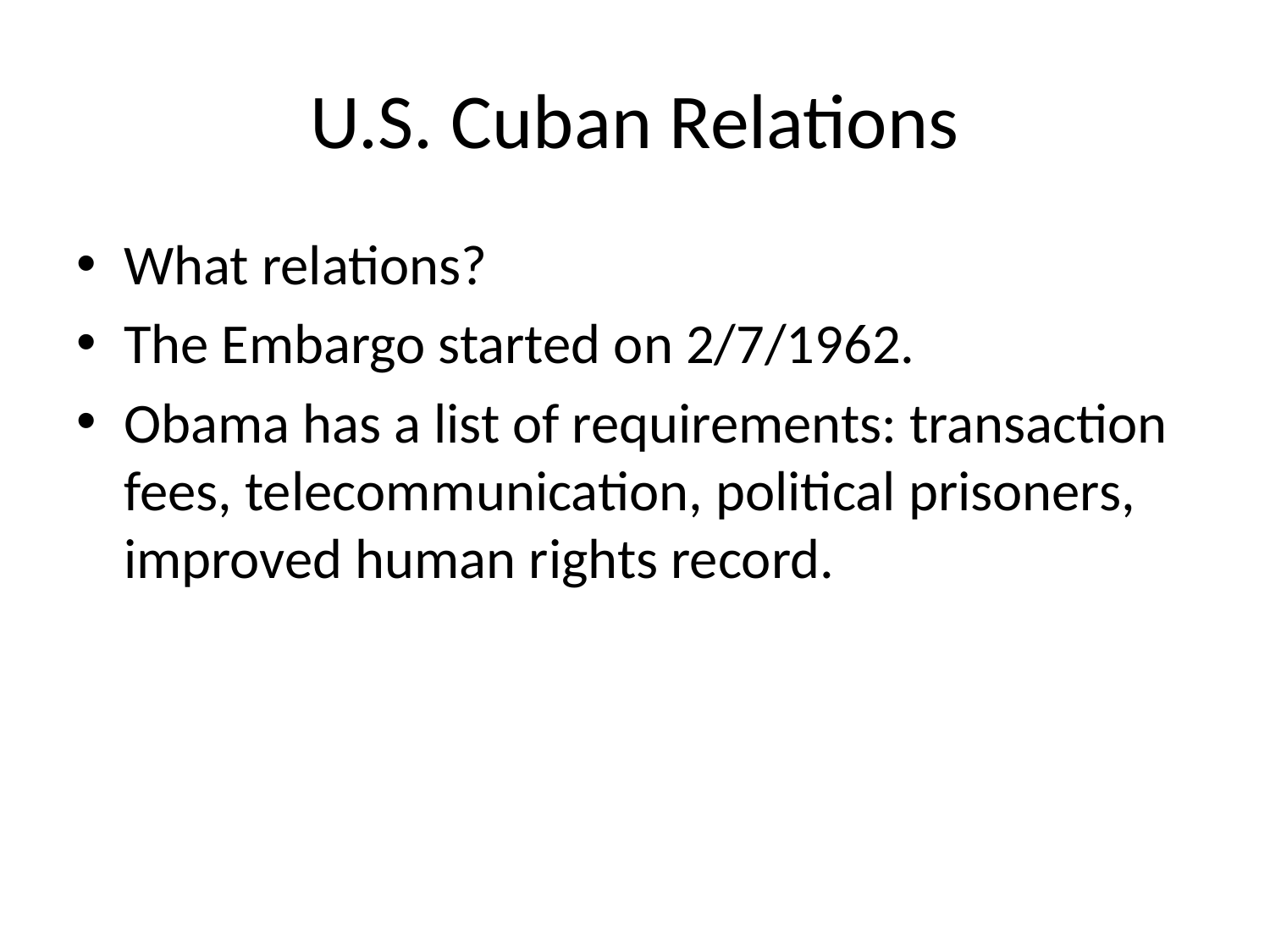

# U.S. Cuban Relations
What relations?
The Embargo started on 2/7/1962.
Obama has a list of requirements: transaction fees, telecommunication, political prisoners, improved human rights record.